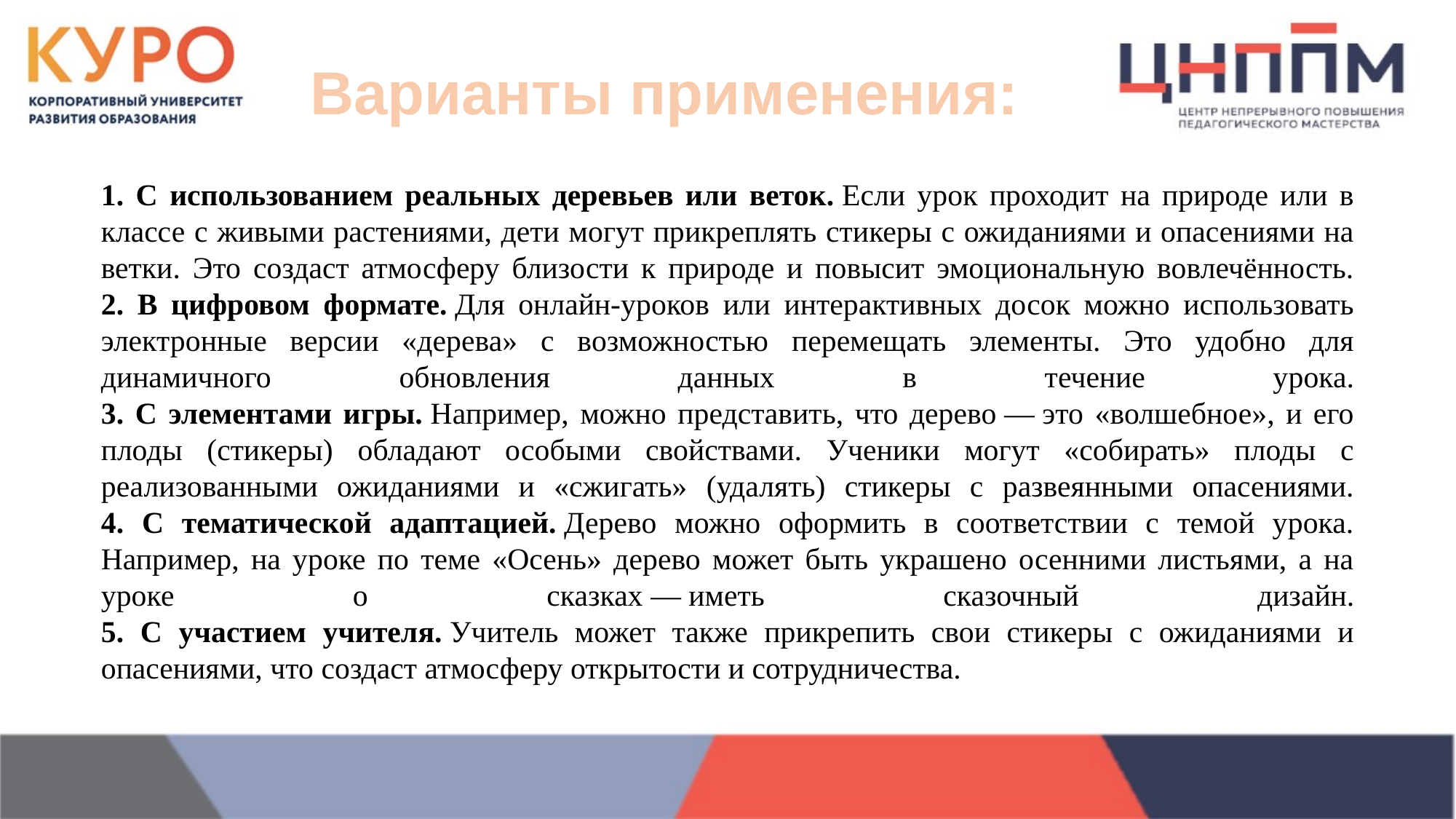

Варианты применения:
# 1. С использованием реальных деревьев или веток. Если урок проходит на природе или в классе с живыми растениями, дети могут прикреплять стикеры с ожиданиями и опасениями на ветки. Это создаст атмосферу близости к природе и повысит эмоциональную вовлечённость. 2. В цифровом формате. Для онлайн-уроков или интерактивных досок можно использовать электронные версии «дерева» с возможностью перемещать элементы. Это удобно для динамичного обновления данных в течение урока. 3. С элементами игры. Например, можно представить, что дерево — это «волшебное», и его плоды (стикеры) обладают особыми свойствами. Ученики могут «собирать» плоды с реализованными ожиданиями и «сжигать» (удалять) стикеры с развеянными опасениями. 4. С тематической адаптацией. Дерево можно оформить в соответствии с темой урока. Например, на уроке по теме «Осень» дерево может быть украшено осенними листьями, а на уроке о сказках — иметь сказочный дизайн. 5. С участием учителя. Учитель может также прикрепить свои стикеры с ожиданиями и опасениями, что создаст атмосферу открытости и сотрудничества.